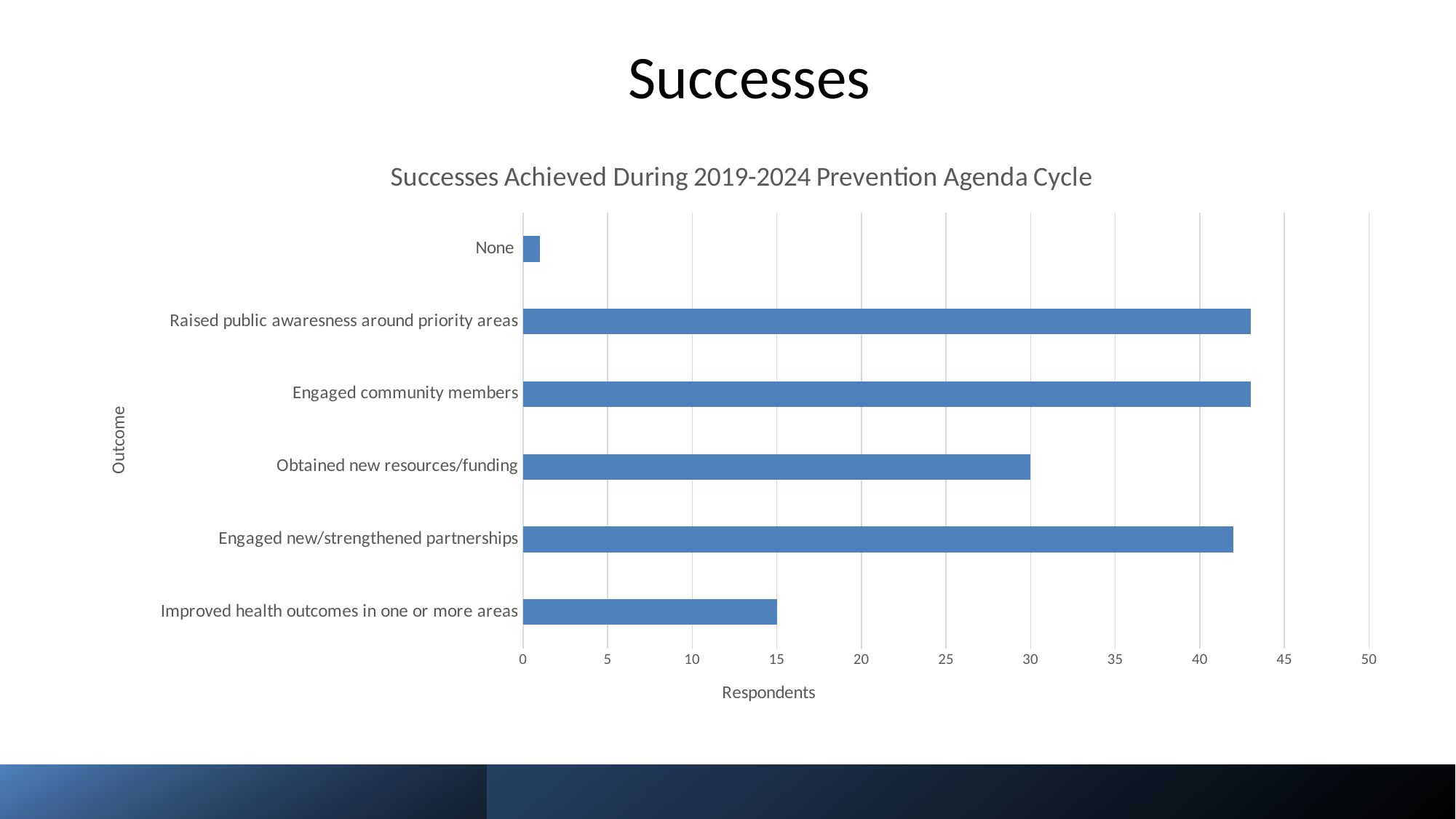

# Successes

### Chart: Successes Achieved During 2019-2024 Prevention Agenda Cycle

| Category | Respondents  |
|---|---|
| Improved health outcomes in one or more areas | 15.0 |
| Engaged new/strengthened partnerships | 42.0 |
| Obtained new resources/funding | 30.0 |
| Engaged community members | 43.0 |
| Raised public awaresness around priority areas | 43.0 |
| None  | 1.0 |